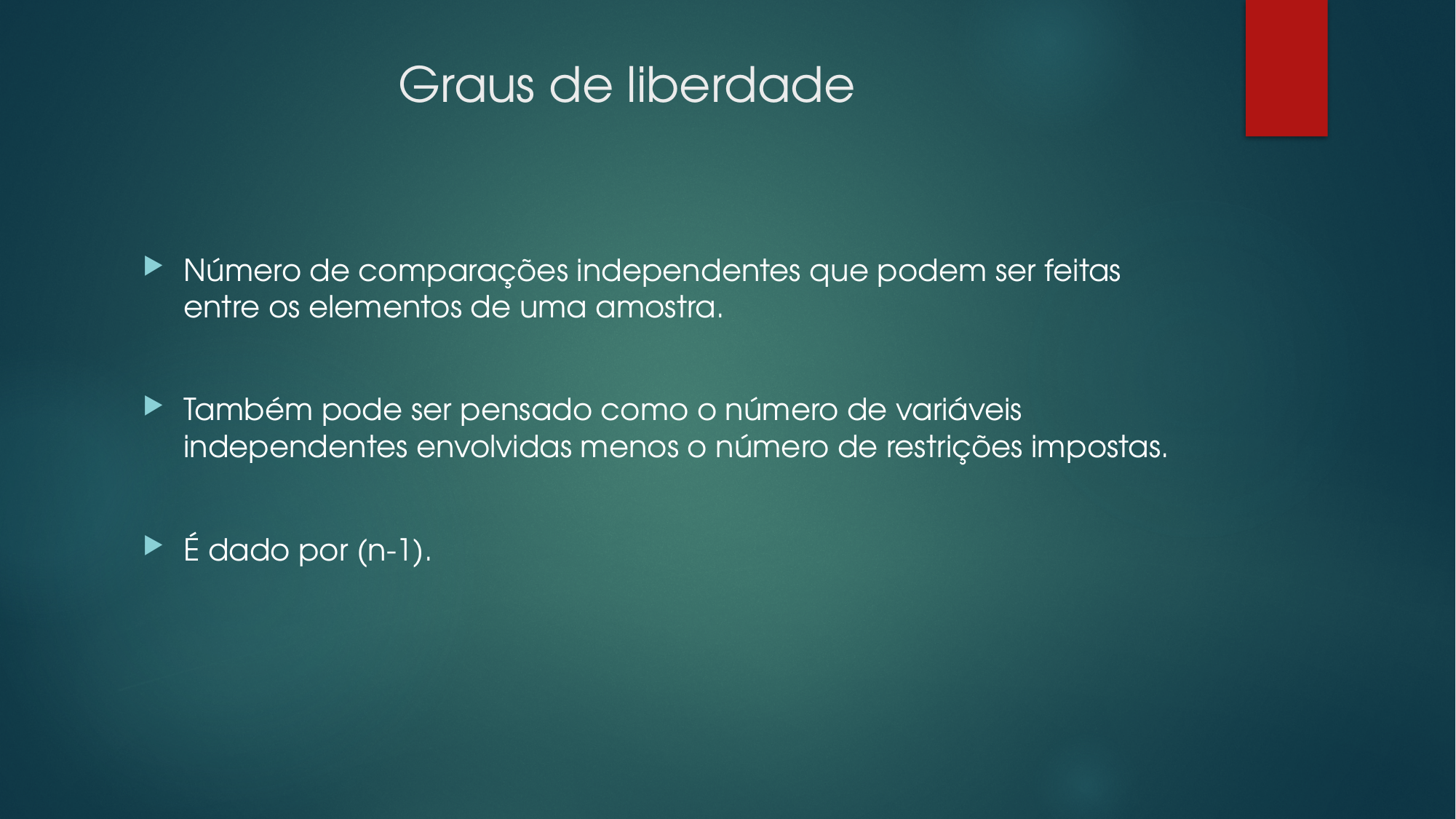

# Graus de liberdade
Número de comparações independentes que podem ser feitas entre os elementos de uma amostra.

Também pode ser pensado como o número de variáveis independentes envolvidas menos o número de restrições impostas.

É dado por (n-1).